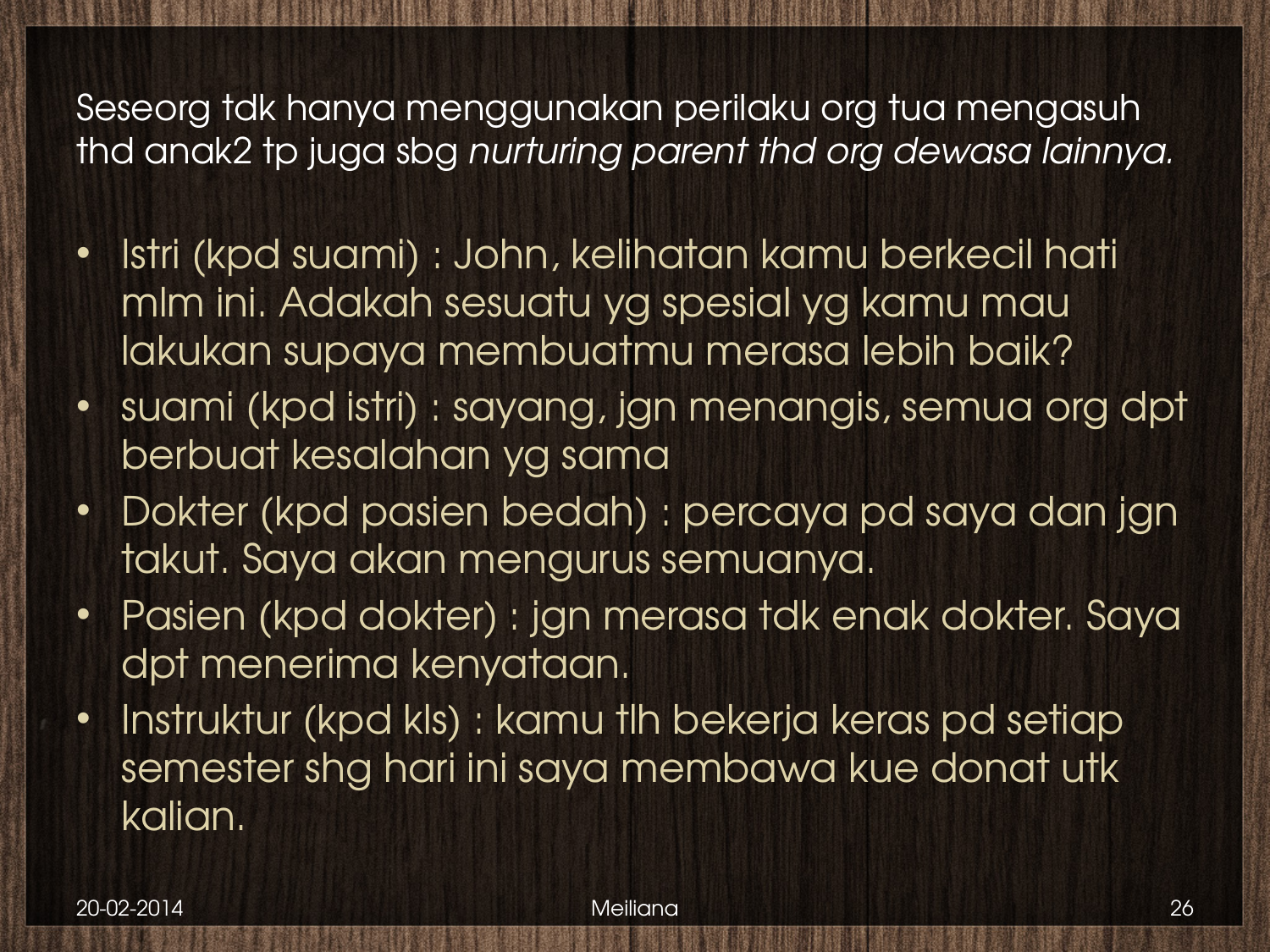

# Seseorg tdk hanya menggunakan perilaku org tua mengasuh thd anak2 tp juga sbg nurturing parent thd org dewasa lainnya.
Istri (kpd suami) : John, kelihatan kamu berkecil hati mlm ini. Adakah sesuatu yg spesial yg kamu mau lakukan supaya membuatmu merasa lebih baik?
suami (kpd istri) : sayang, jgn menangis, semua org dpt berbuat kesalahan yg sama
Dokter (kpd pasien bedah) : percaya pd saya dan jgn takut. Saya akan mengurus semuanya.
Pasien (kpd dokter) : jgn merasa tdk enak dokter. Saya dpt menerima kenyataan.
Instruktur (kpd kls) : kamu tlh bekerja keras pd setiap semester shg hari ini saya membawa kue donat utk kalian.
20-02-2014
Meiliana
26